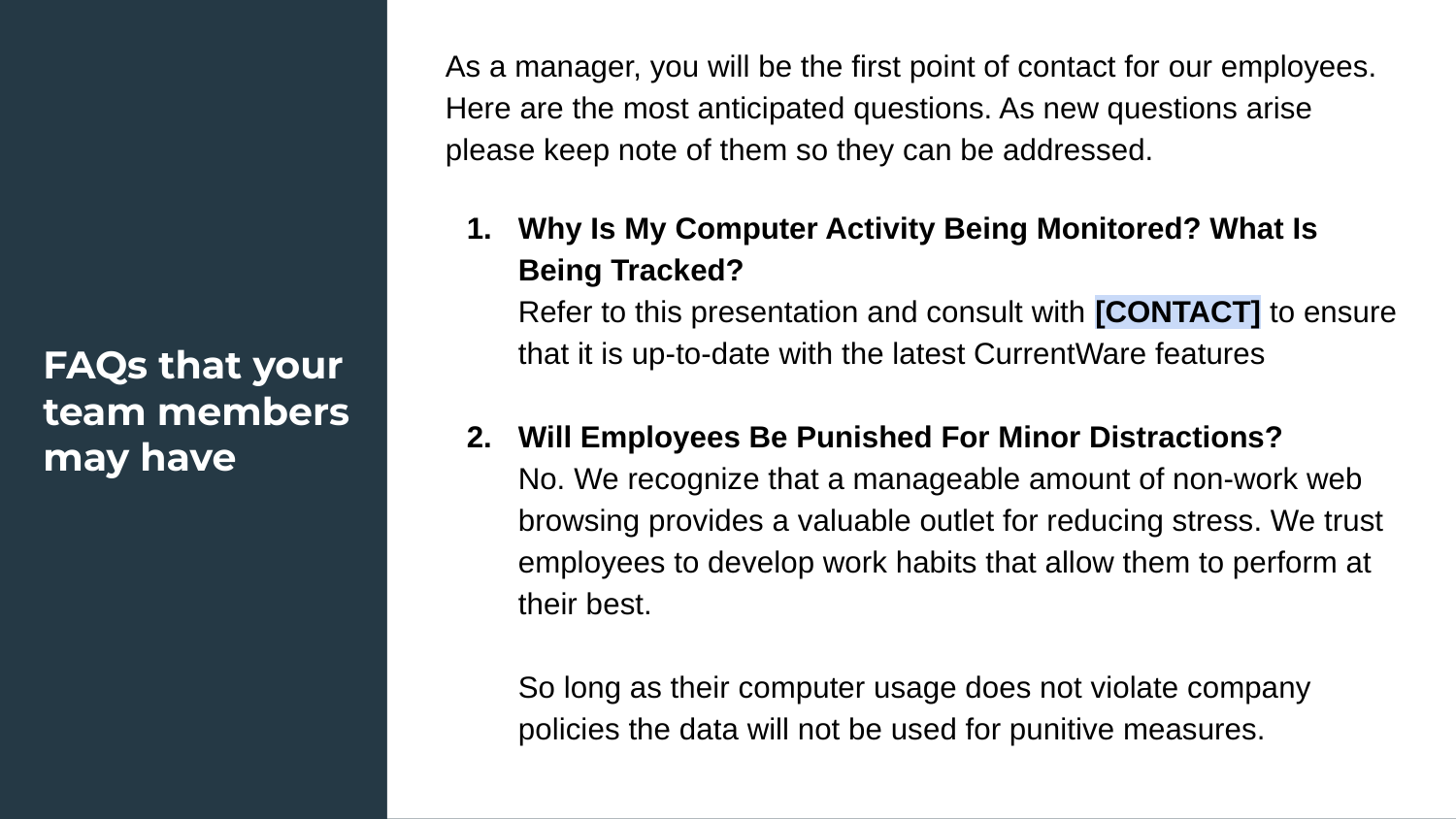

As a manager, you will be the first point of contact for our employees. Here are the most anticipated questions. As new questions arise please keep note of them so they can be addressed.
Why Is My Computer Activity Being Monitored? What Is Being Tracked?
Refer to this presentation and consult with [CONTACT] to ensure that it is up-to-date with the latest CurrentWare features
Will Employees Be Punished For Minor Distractions?
No. We recognize that a manageable amount of non-work web browsing provides a valuable outlet for reducing stress. We trust employees to develop work habits that allow them to perform at their best.
So long as their computer usage does not violate company policies the data will not be used for punitive measures.
FAQs that your team members may have